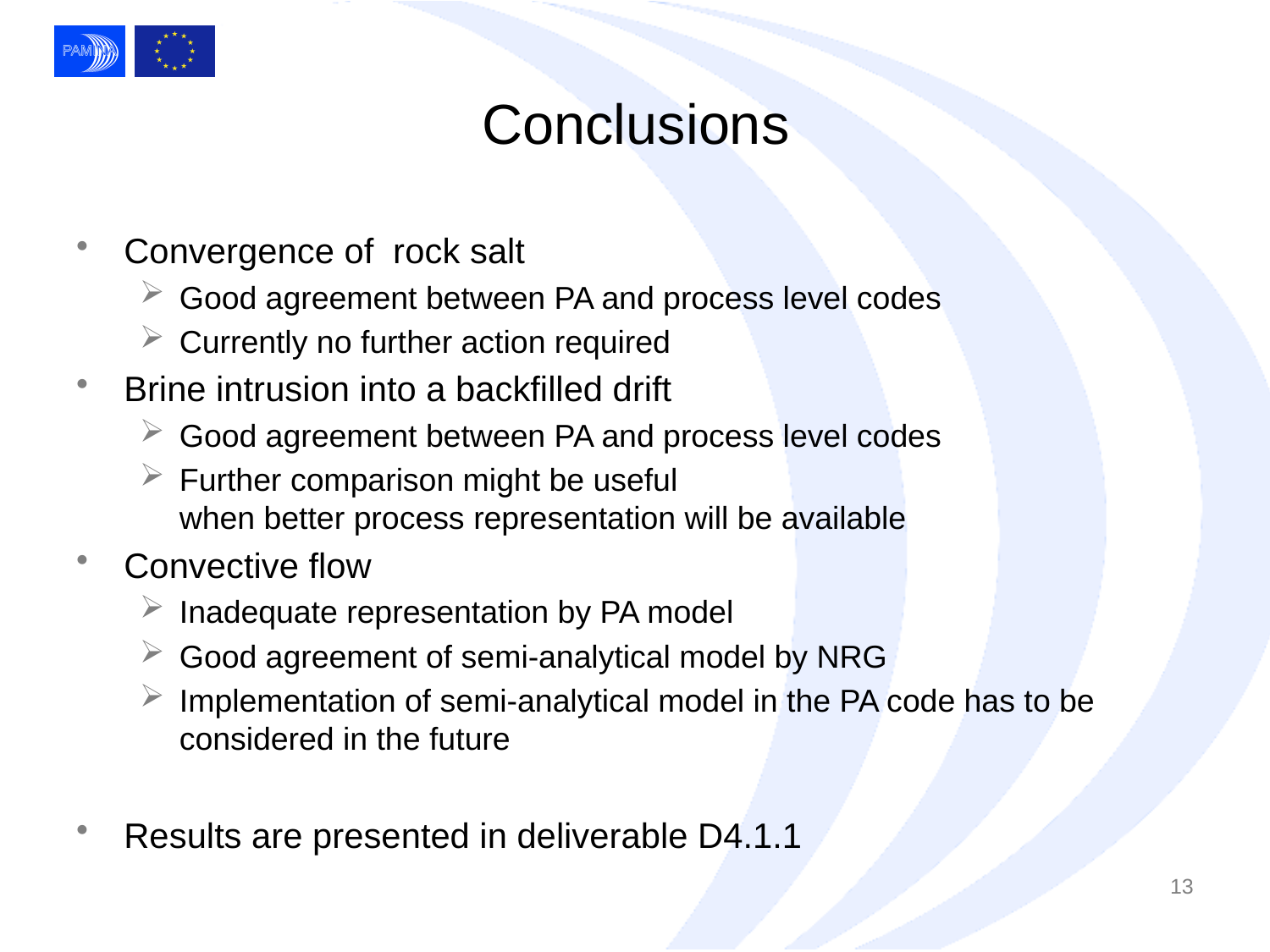

# Conclusions
Convergence of  rock salt
Good agreement between PA and process level codes
Currently no further action required
Brine intrusion into a backfilled drift
Good agreement between PA and process level codes
Further comparison might be useful
when better process representation will be available
Convective flow
Inadequate representation by PA model
Good agreement of semi-analytical model by NRG
Implementation of semi-analytical model in the PA code has to be considered in the future

Results are presented in deliverable D4.1.1
13